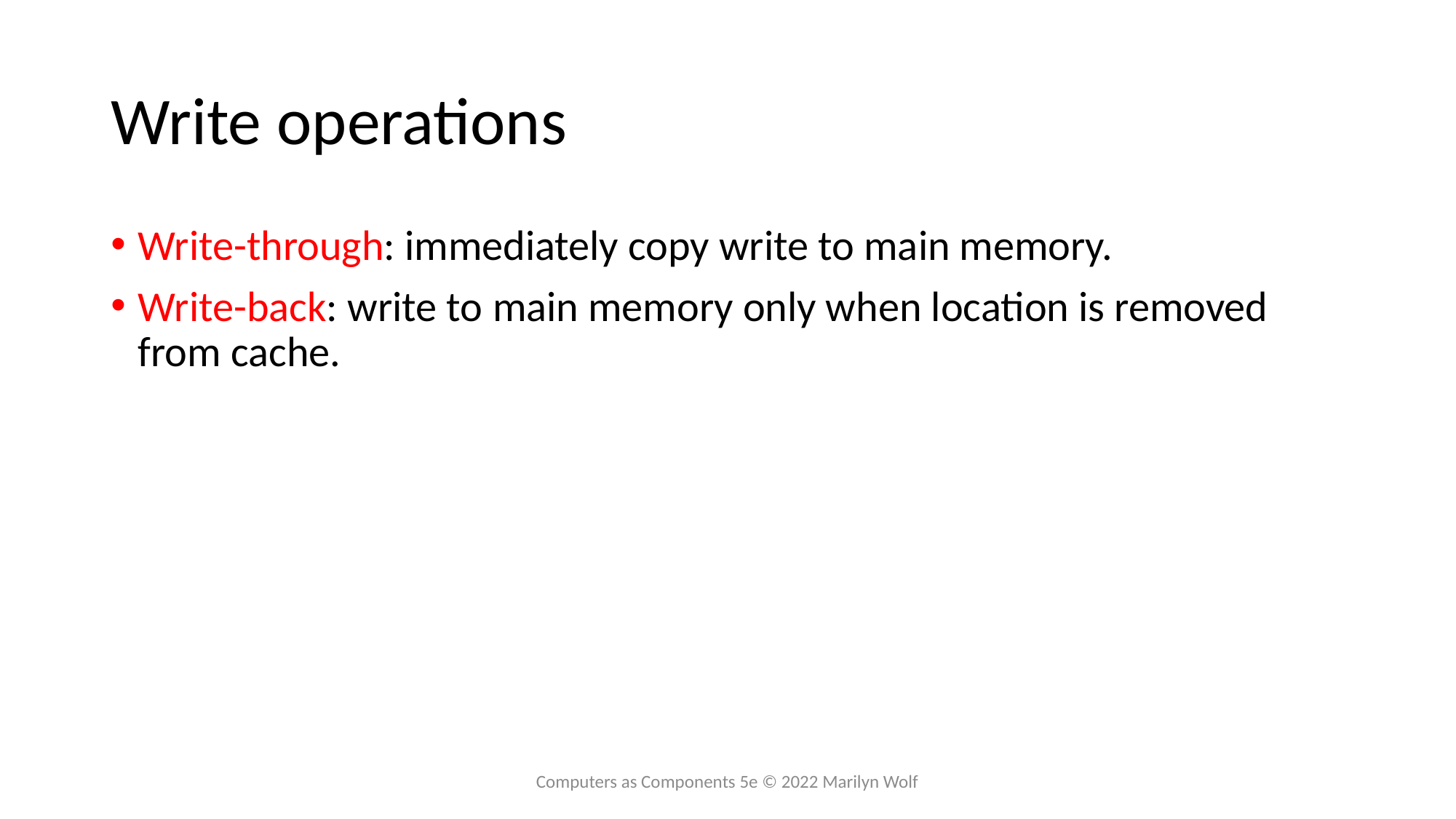

# Write operations
Write-through: immediately copy write to main memory.
Write-back: write to main memory only when location is removed from cache.
Computers as Components 5e © 2022 Marilyn Wolf